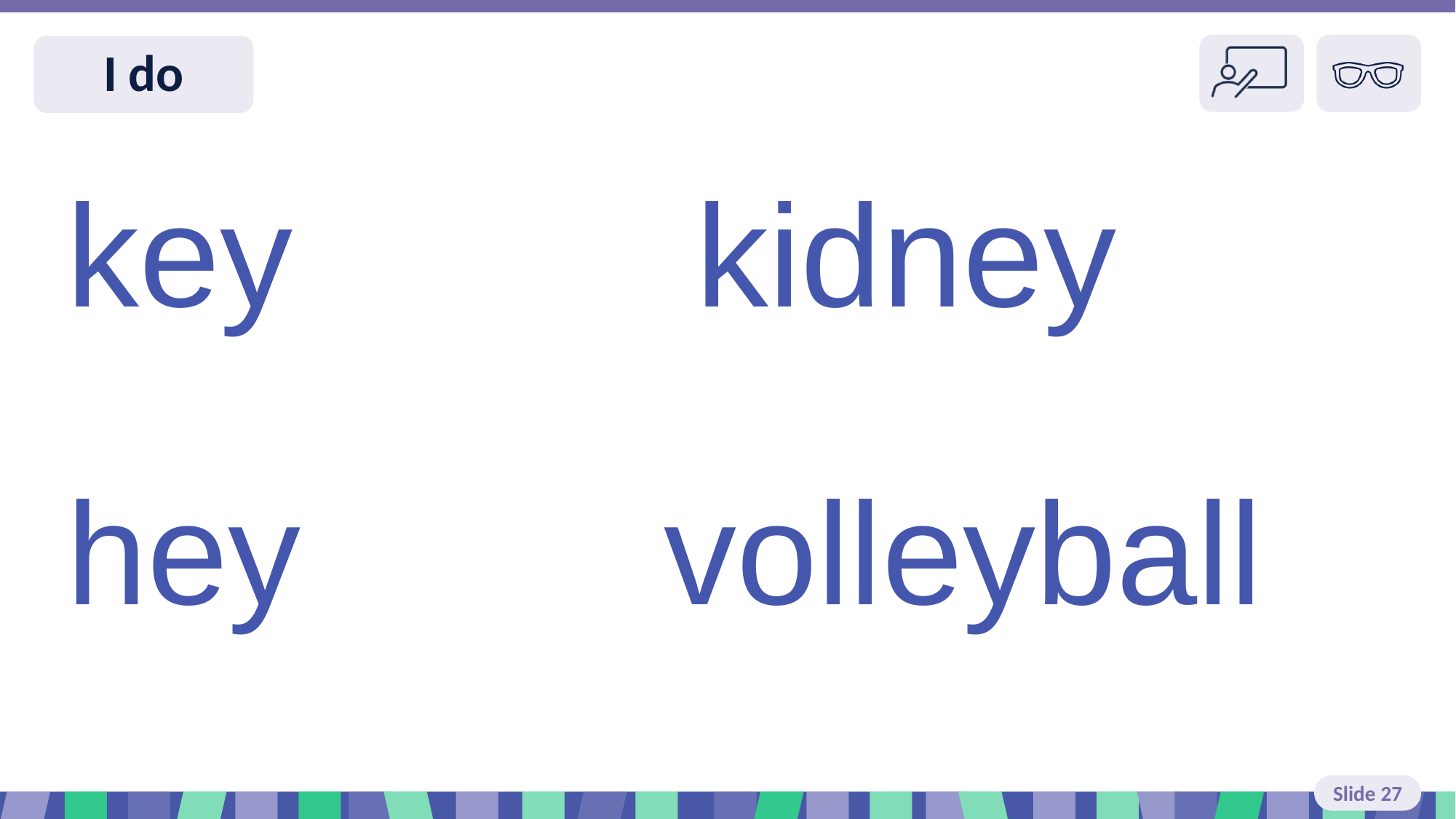

Slide 27 I do
key          kidney
hey         volleyball